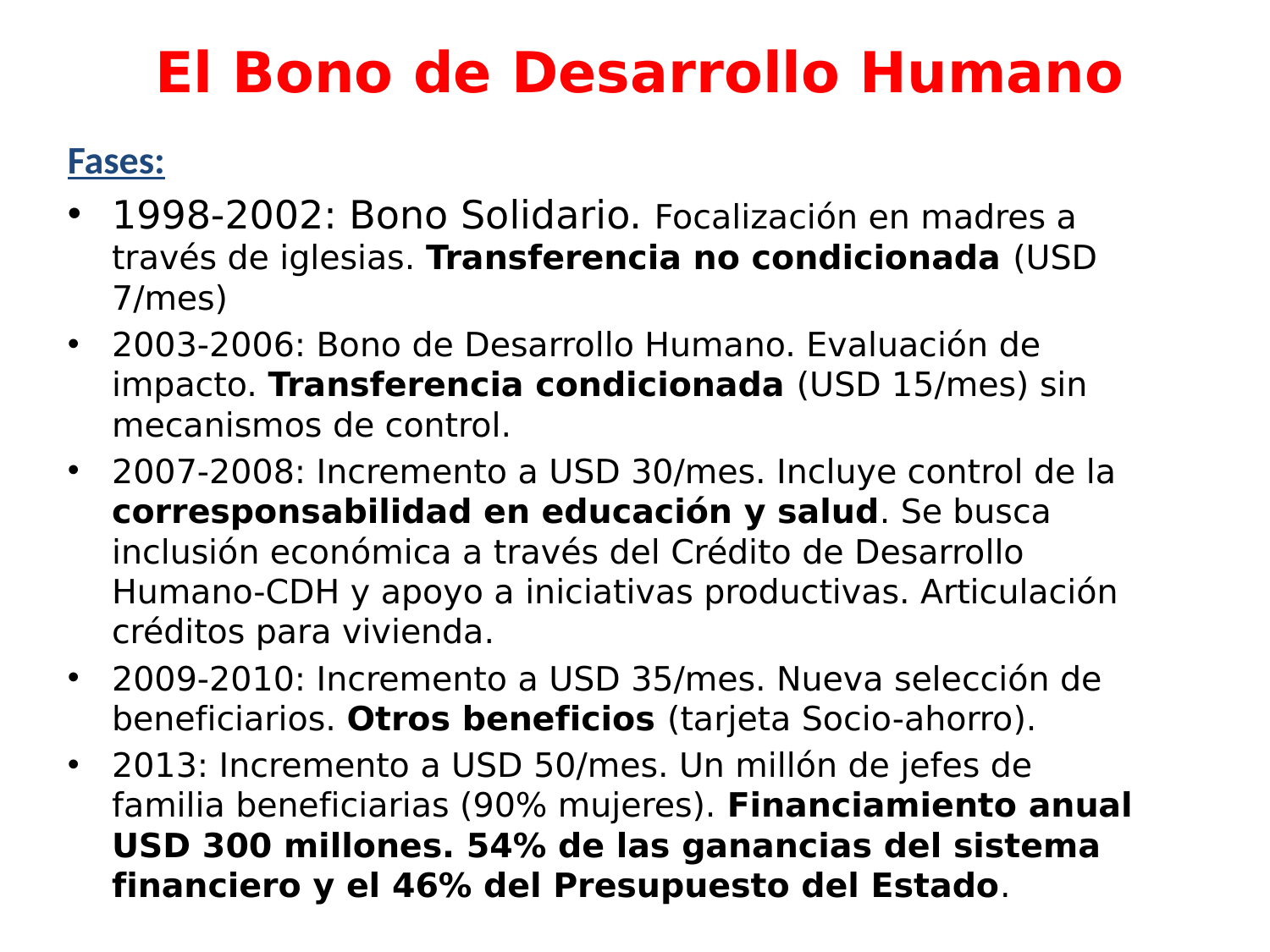

El Bono de Desarrollo Humano
Fases:
1998-2002: Bono Solidario. Focalización en madres a través de iglesias. Transferencia no condicionada (USD 7/mes)
2003-2006: Bono de Desarrollo Humano. Evaluación de impacto. Transferencia condicionada (USD 15/mes) sin mecanismos de control.
2007-2008: Incremento a USD 30/mes. Incluye control de la corresponsabilidad en educación y salud. Se busca inclusión económica a través del Crédito de Desarrollo Humano-CDH y apoyo a iniciativas productivas. Articulación créditos para vivienda.
2009-2010: Incremento a USD 35/mes. Nueva selección de beneficiarios. Otros beneficios (tarjeta Socio-ahorro).
2013: Incremento a USD 50/mes. Un millón de jefes de familia beneficiarias (90% mujeres). Financiamiento anual USD 300 millones. 54% de las ganancias del sistema financiero y el 46% del Presupuesto del Estado.